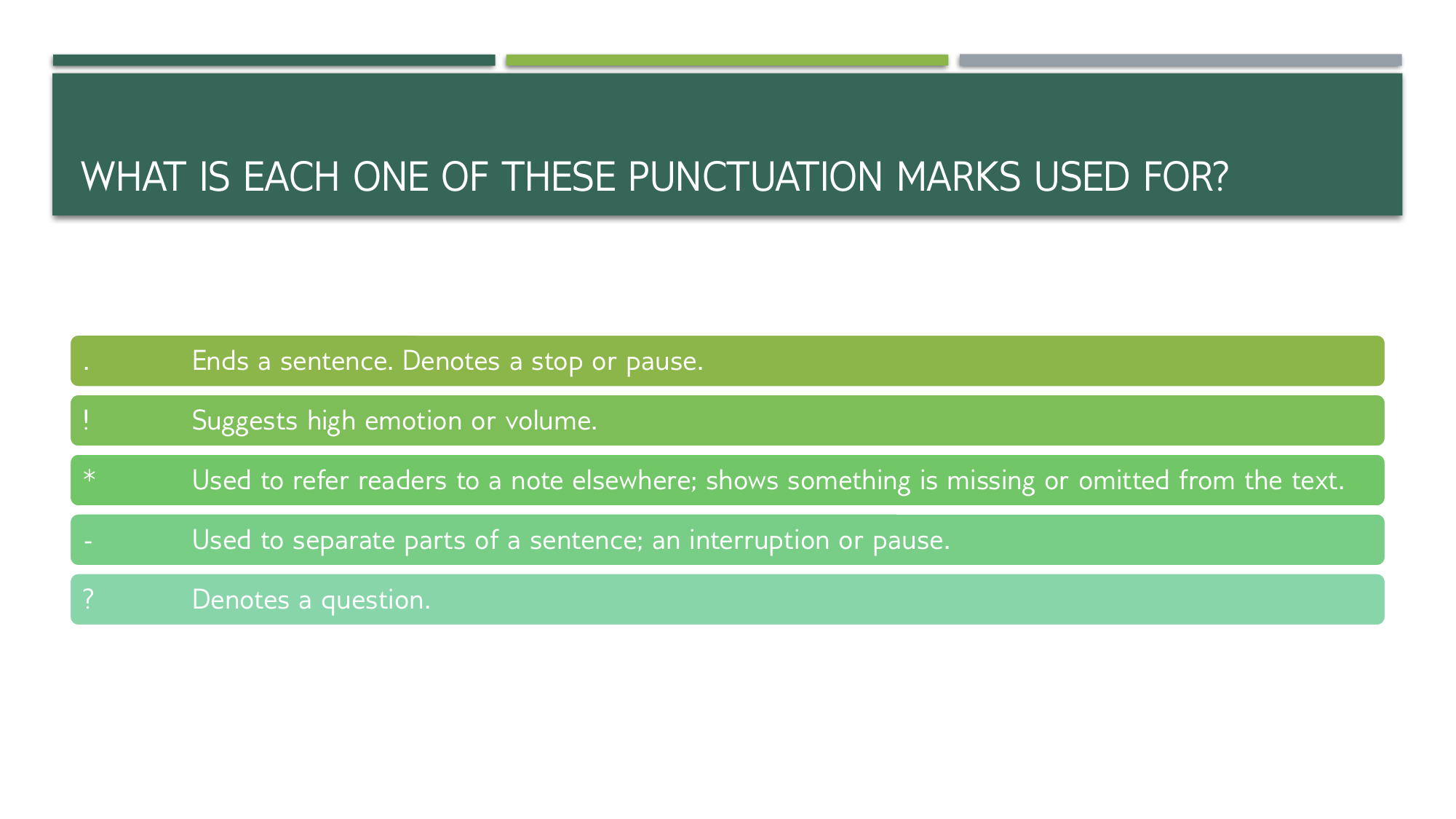

# What is each one of these punctuation marks used for?
.	Ends a sentence. Denotes a stop or pause.
!	Suggests high emotion or volume.
*	Used to refer readers to a note elsewhere; shows something is missing or omitted from the text.
-	Used to separate parts of a sentence; an interruption or pause.
?	Denotes a question.